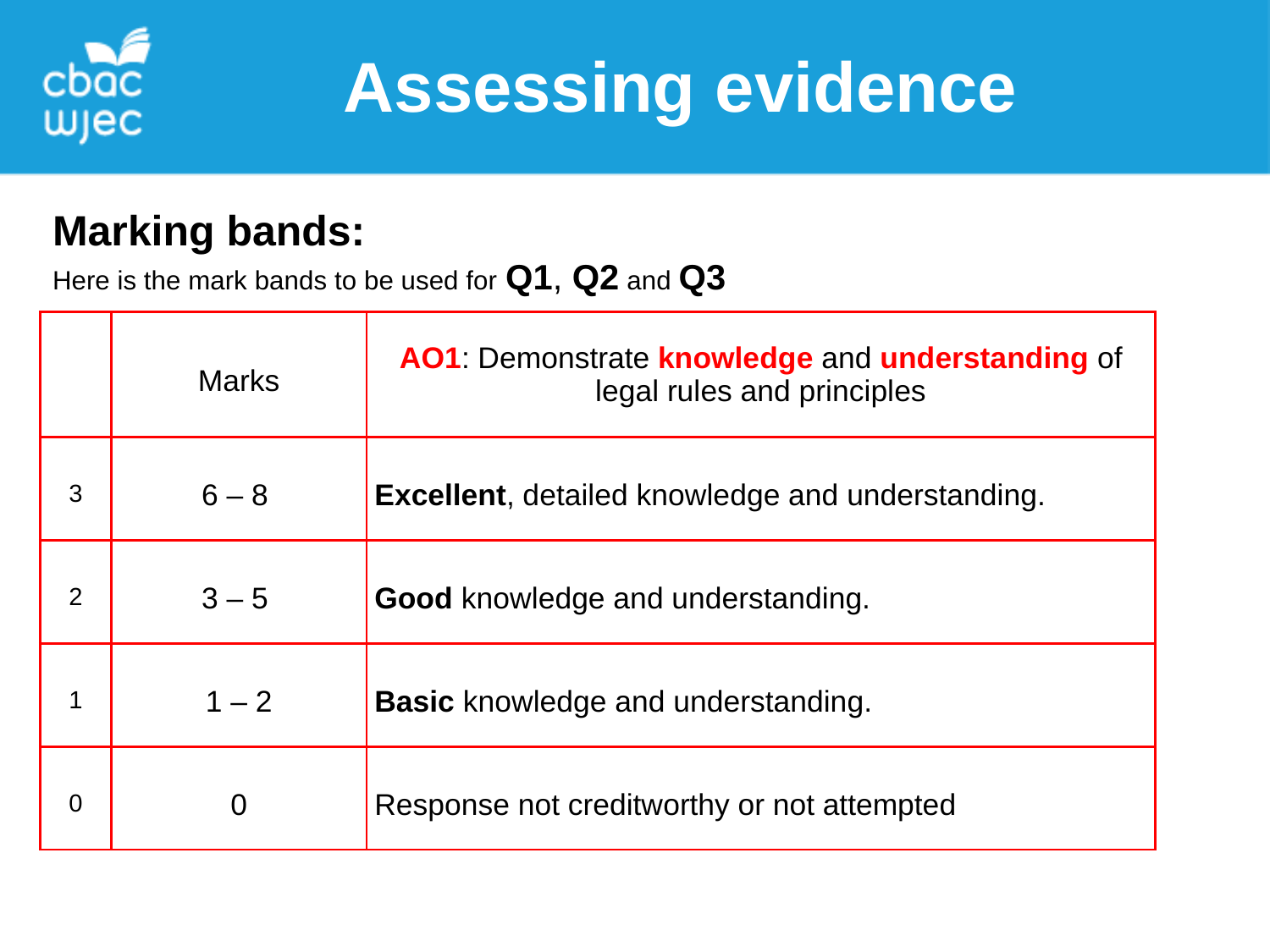

Assessing evidence
Marking bands:
Here is the mark bands to be used for Q1, Q2 and Q3

|  | Marks | AO1: Demonstrate knowledge and understanding of legal rules and principles |
| --- | --- | --- |
| 3 | 6 – 8 | Excellent, detailed knowledge and understanding. |
| 2 | 3 – 5 | Good knowledge and understanding. |
| 1 | 1 – 2 | Basic knowledge and understanding. |
| 0 | 0 | Response not creditworthy or not attempted |